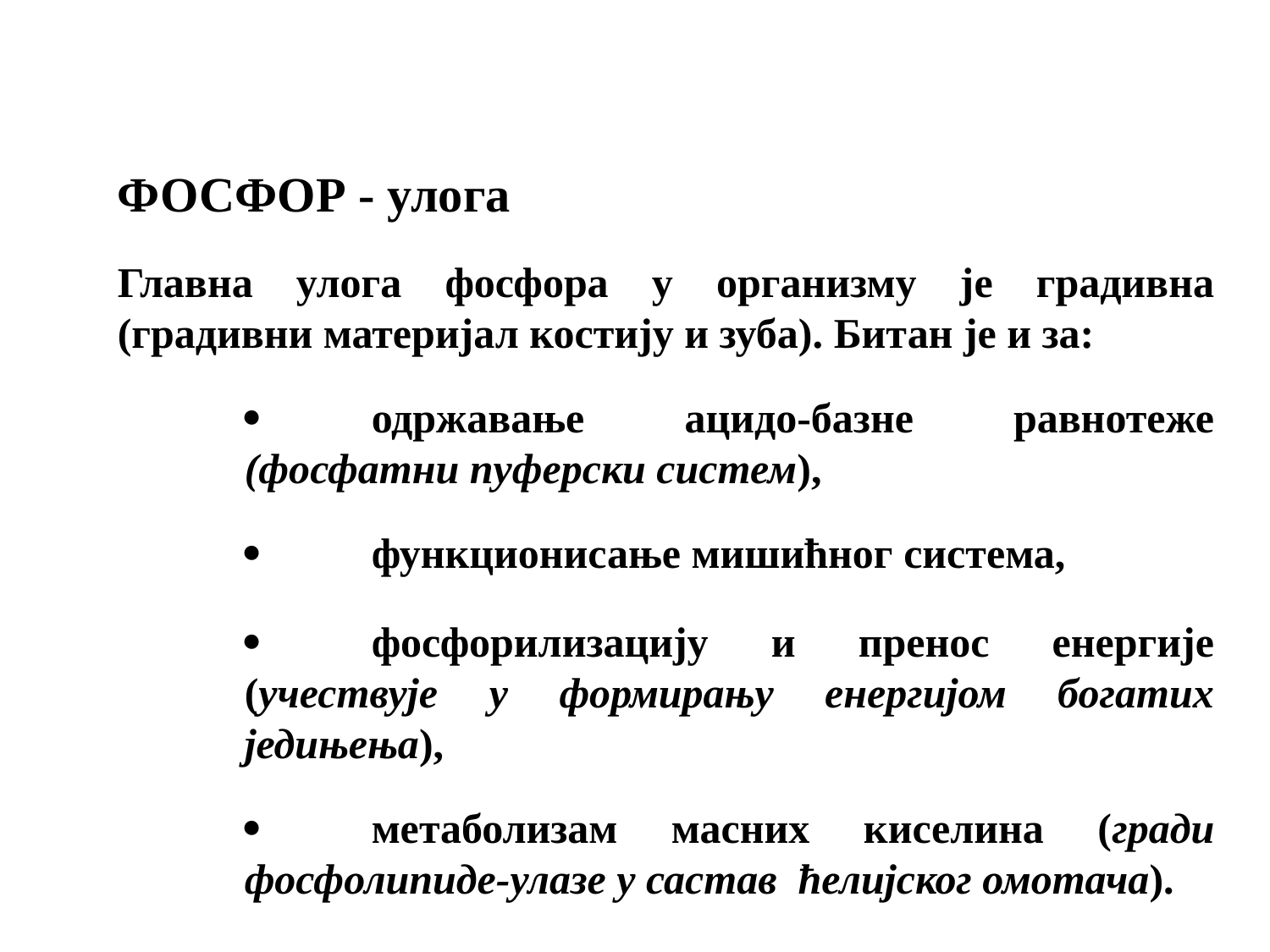

ФОСФОР - улога

Главна улога фосфора у организму је градивна (градивни материјал костију и зуба). Битан је и за:

•	одржавање ацидо-базне равнотеже (фосфатни пуферски систем),

•	функционисање мишићног система,

•	фосфорилизацију и пренос енергије (учествује у формирању енергијом богатих једињења),

•	метаболизам масних киселина (гради фосфолипиде-улазе у састав  ћелијског омотача).